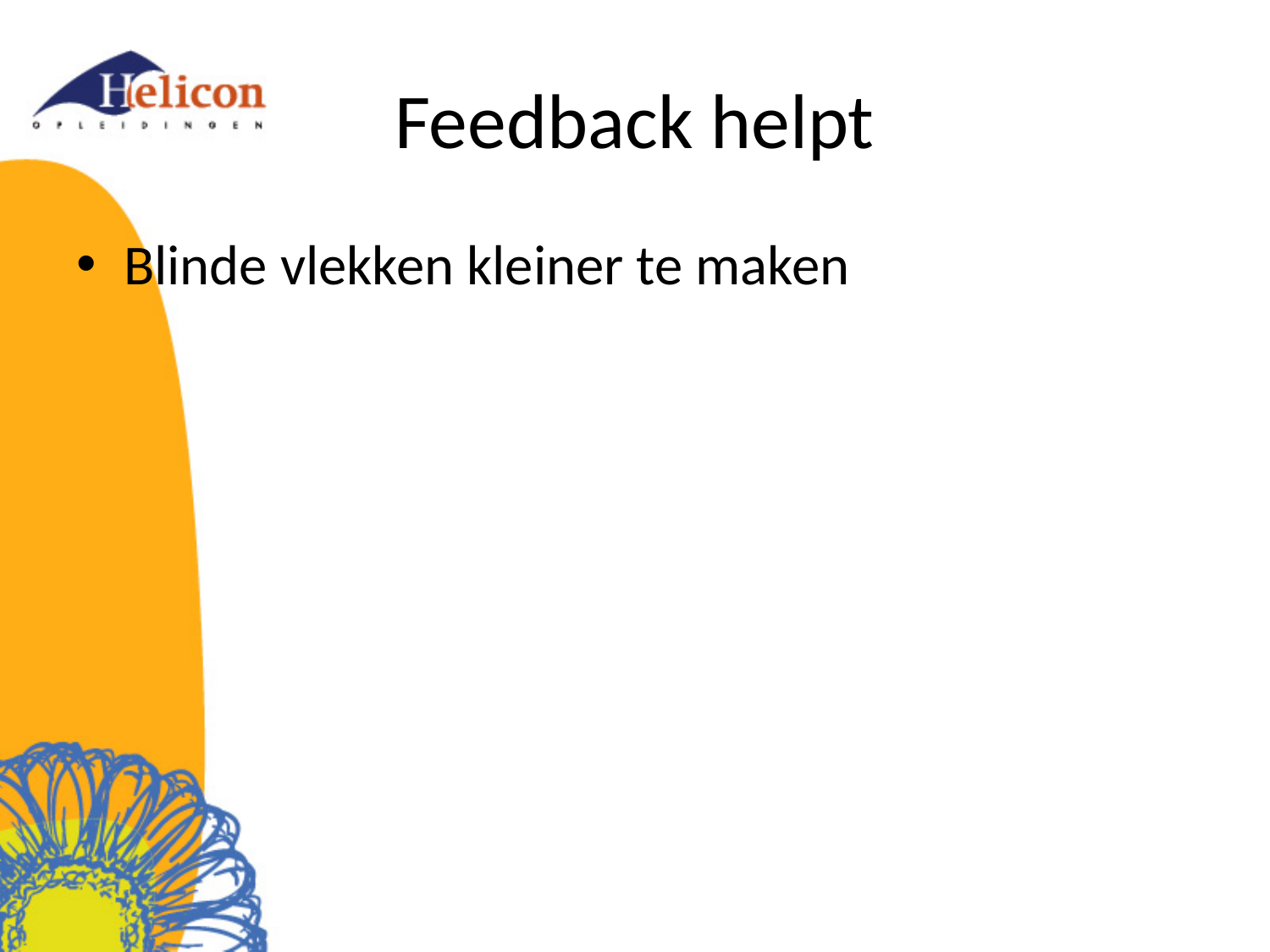

# Feedback helpt
Blinde vlekken kleiner te maken